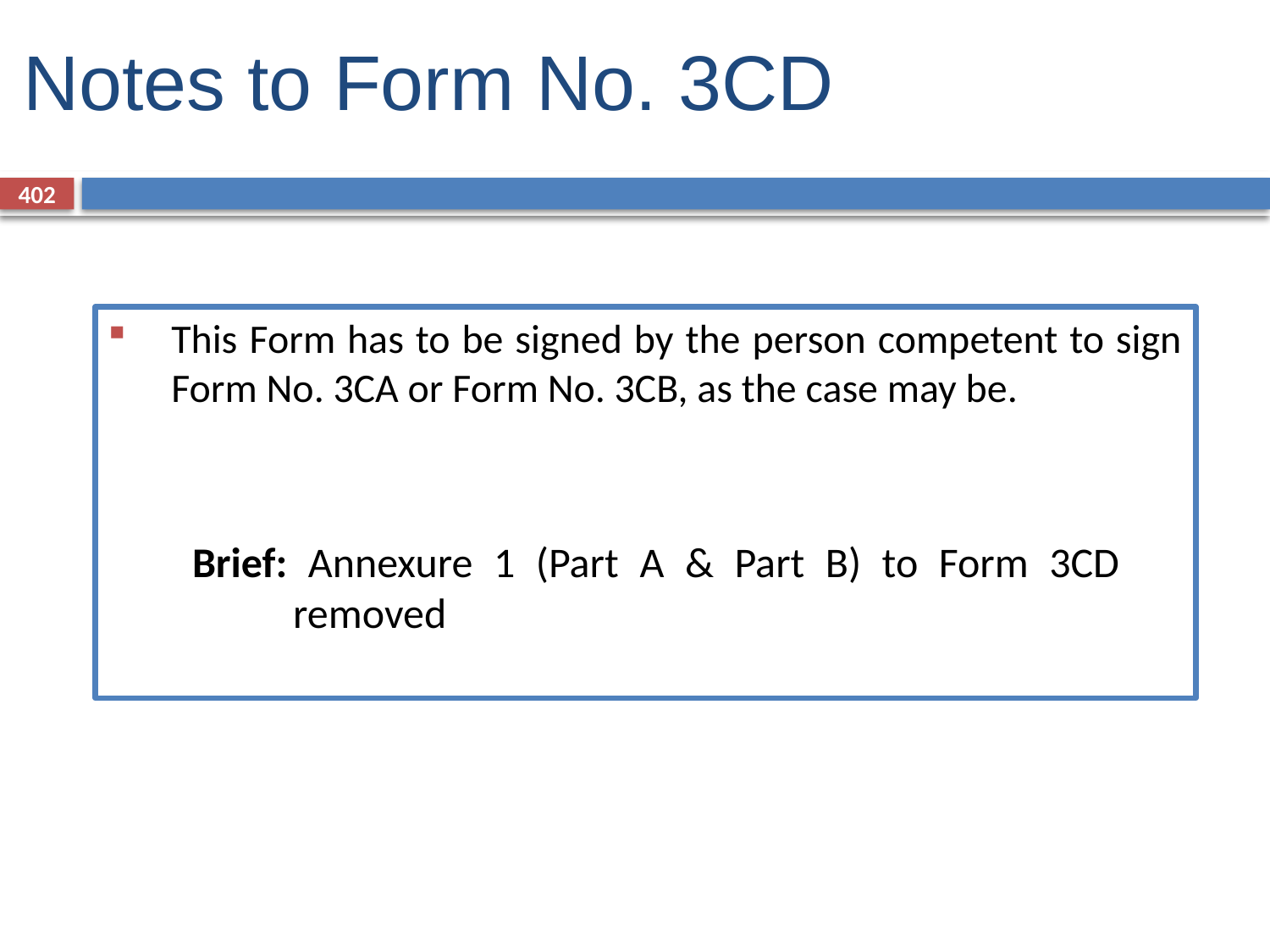

# Notes to Form No. 3CD
402
This Form has to be signed by the person competent to sign Form No. 3CA or Form No. 3CB, as the case may be.
Brief: Annexure 1 (Part A & Part B) to Form 3CD removed